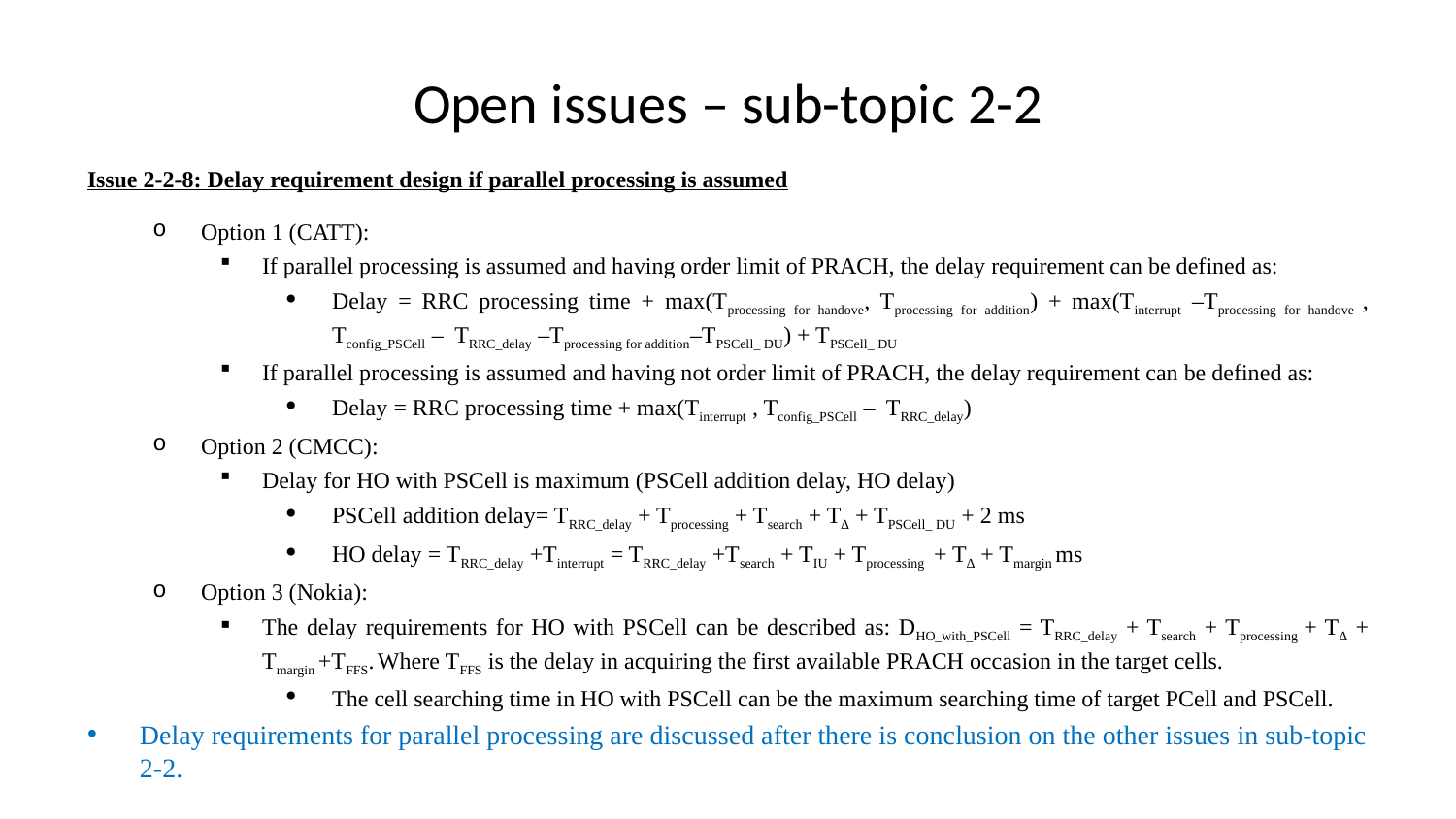

# Open issues – sub-topic 2-2
Issue 2-2-8: Delay requirement design if parallel processing is assumed
Option 1 (CATT):
If parallel processing is assumed and having order limit of PRACH, the delay requirement can be defined as:
Delay = RRC processing time + max(Tprocessing for handove, Tprocessing for addition) + max(Tinterrupt –Tprocessing for handove , Tconfig_PSCell –  TRRC_delay –Tprocessing for addition–TPSCell_ DU) + TPSCell_ DU
If parallel processing is assumed and having not order limit of PRACH, the delay requirement can be defined as:
Delay = RRC processing time + max(Tinterrupt , Tconfig_PSCell –  TRRC_delay)
Option 2 (CMCC):
Delay for HO with PSCell is maximum (PSCell addition delay, HO delay)
PSCell addition delay= TRRC_delay + Tprocessing + Tsearch + T∆ + TPSCell_ DU + 2 ms
HO delay = TRRC_delay +Tinterrupt = TRRC_delay +Tsearch + TIU + Tprocessing  + T∆ + Tmargin ms
Option 3 (Nokia):
The delay requirements for HO with PSCell can be described as: DHO_with_PSCell = TRRC_delay + Tsearch + Tprocessing + T∆ + Tmargin +TFFS. Where TFFS is the delay in acquiring the first available PRACH occasion in the target cells.
The cell searching time in HO with PSCell can be the maximum searching time of target PCell and PSCell.
Delay requirements for parallel processing are discussed after there is conclusion on the other issues in sub-topic 2-2.